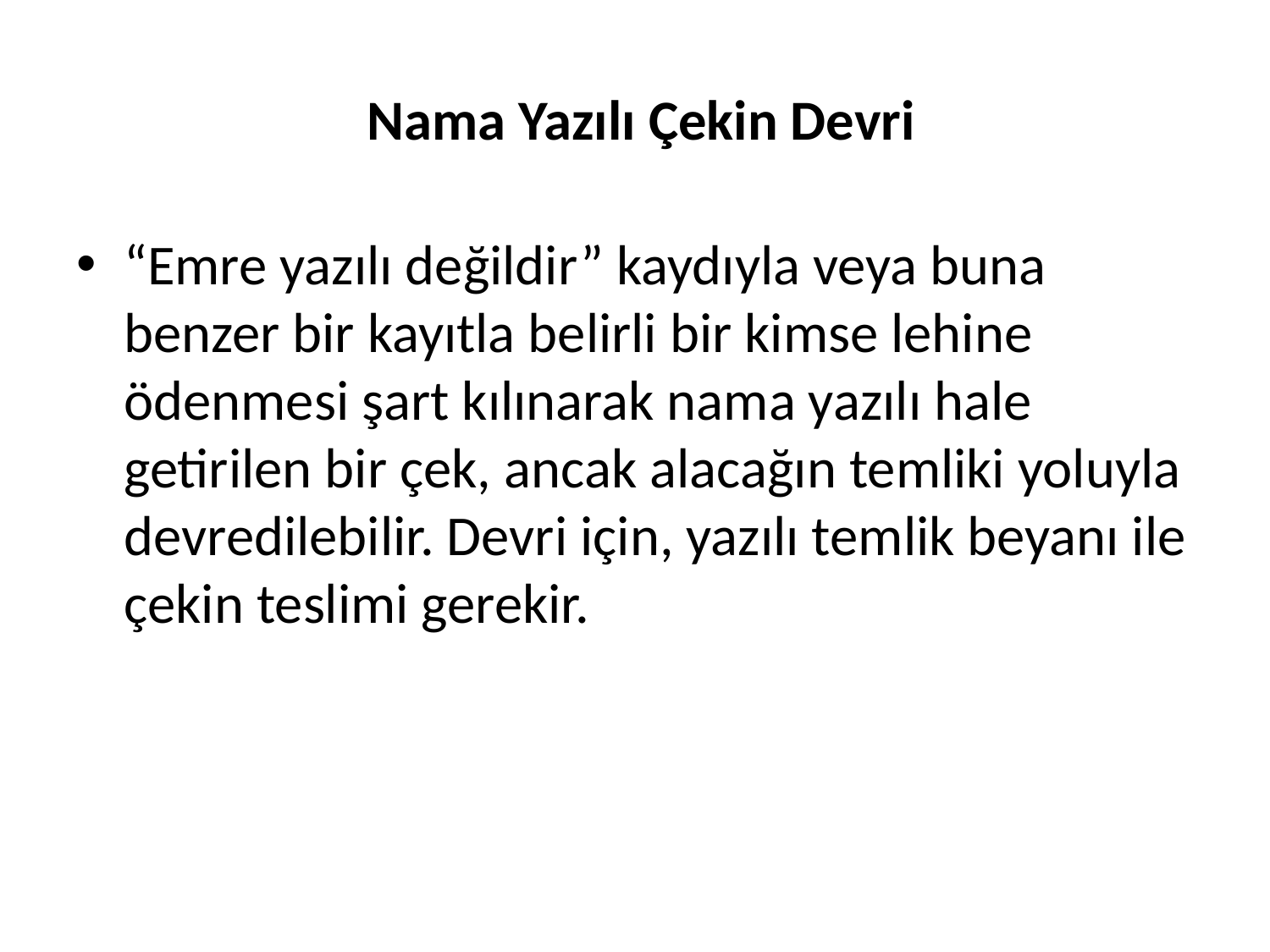

# Nama Yazılı Çekin Devri
“Emre yazılı değildir” kaydıyla veya buna benzer bir kayıtla belirli bir kimse lehine ödenmesi şart kılınarak nama yazılı hale getirilen bir çek, ancak alacağın temliki yoluyla devredilebilir. Devri için, yazılı temlik beyanı ile çekin teslimi gerekir.